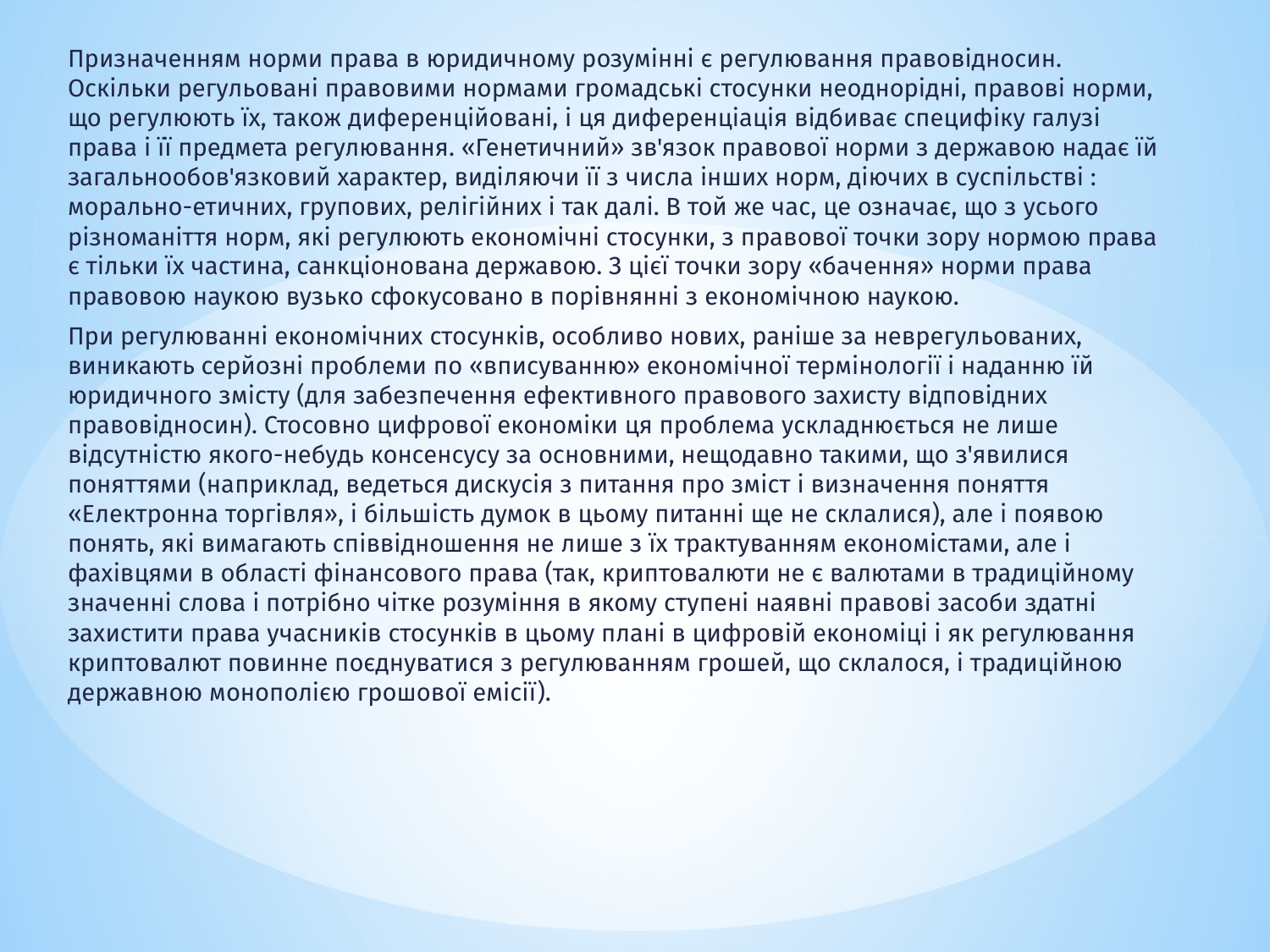

Призначенням норми права в юридичному розумінні є регулювання правовідносин. Оскільки регульовані правовими нормами громадські стосунки неоднорідні, правові норми, що регулюють їх, також диференційовані, і ця диференціація відбиває специфіку галузі права і її предмета регулювання. «Генетичний» зв'язок правової норми з державою надає їй загальнообов'язковий характер, виділяючи її з числа інших норм, діючих в суспільстві : морально-етичних, групових, релігійних і так далі. В той же час, це означає, що з усього різноманіття норм, які регулюють економічні стосунки, з правової точки зору нормою права є тільки їх частина, санкціонована державою. З цієї точки зору «бачення» норми права правовою наукою вузько сфокусовано в порівнянні з економічною наукою.
При регулюванні економічних стосунків, особливо нових, раніше за неврегульованих, виникають серйозні проблеми по «вписуванню» економічної термінології і наданню їй юридичного змісту (для забезпечення ефективного правового захисту відповідних правовідносин). Стосовно цифрової економіки ця проблема ускладнюється не лише відсутністю якого-небудь консенсусу за основними, нещодавно такими, що з'явилися поняттями (наприклад, ведеться дискусія з питання про зміст і визначення поняття «Електронна торгівля», і більшість думок в цьому питанні ще не склалися), але і появою понять, які вимагають співвідношення не лише з їх трактуванням економістами, але і фахівцями в області фінансового права (так, криптовалюти не є валютами в традиційному значенні слова і потрібно чітке розуміння в якому ступені наявні правові засоби здатні захистити права учасників стосунків в цьому плані в цифровій економіці і як регулювання криптовалют повинне поєднуватися з регулюванням грошей, що склалося, і традиційною державною монополією грошової емісії).